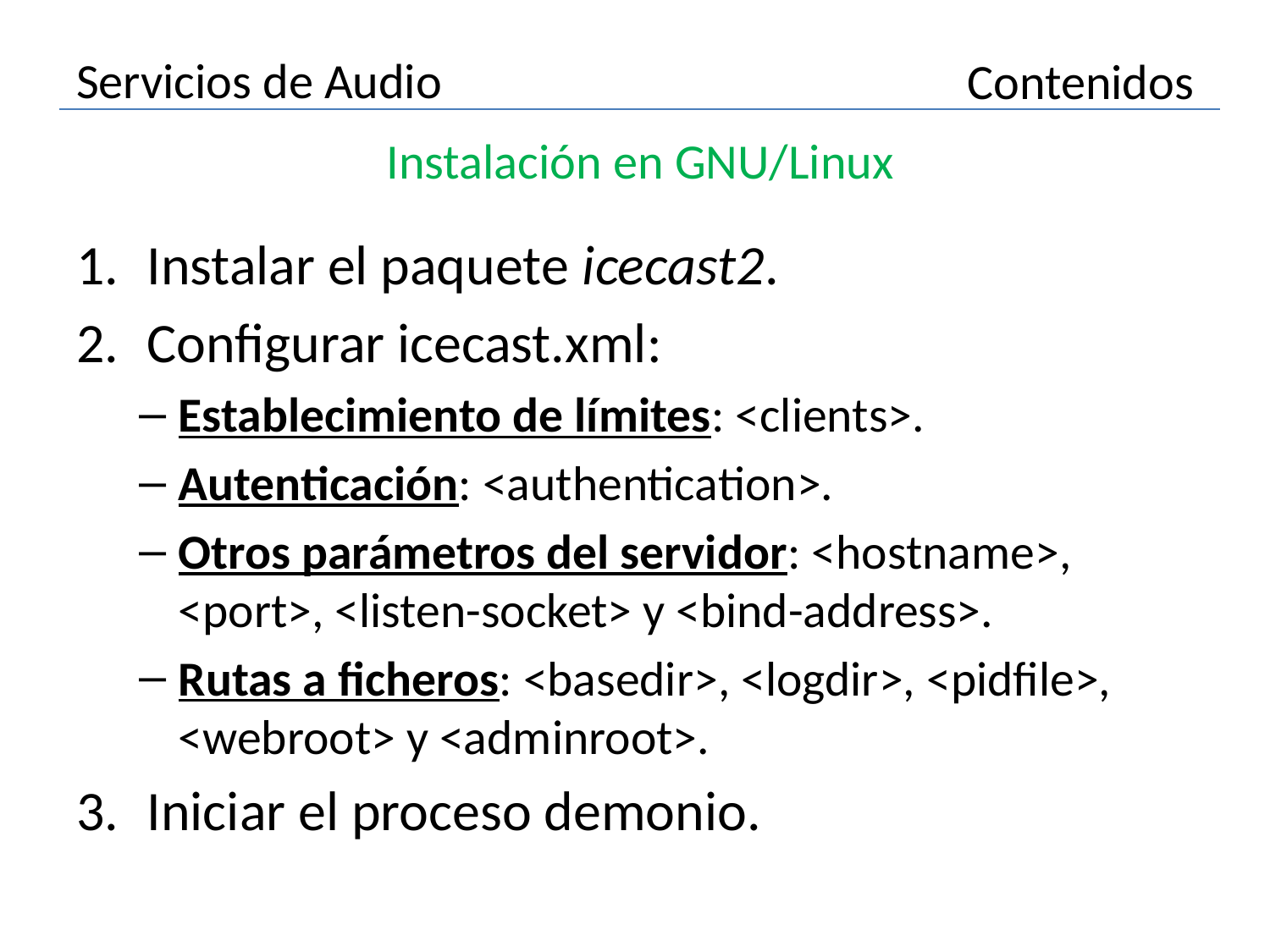

# Servicios de Audio
Contenidos
Instalación en GNU/Linux
Instalar el paquete icecast2.
Configurar icecast.xml:
Establecimiento de límites: <clients>.
Autenticación: <authentication>.
Otros parámetros del servidor: <hostname>, <port>, <listen-socket> y <bind-address>.
Rutas a ficheros: <basedir>, <logdir>, <pidfile>, <webroot> y <adminroot>.
Iniciar el proceso demonio.